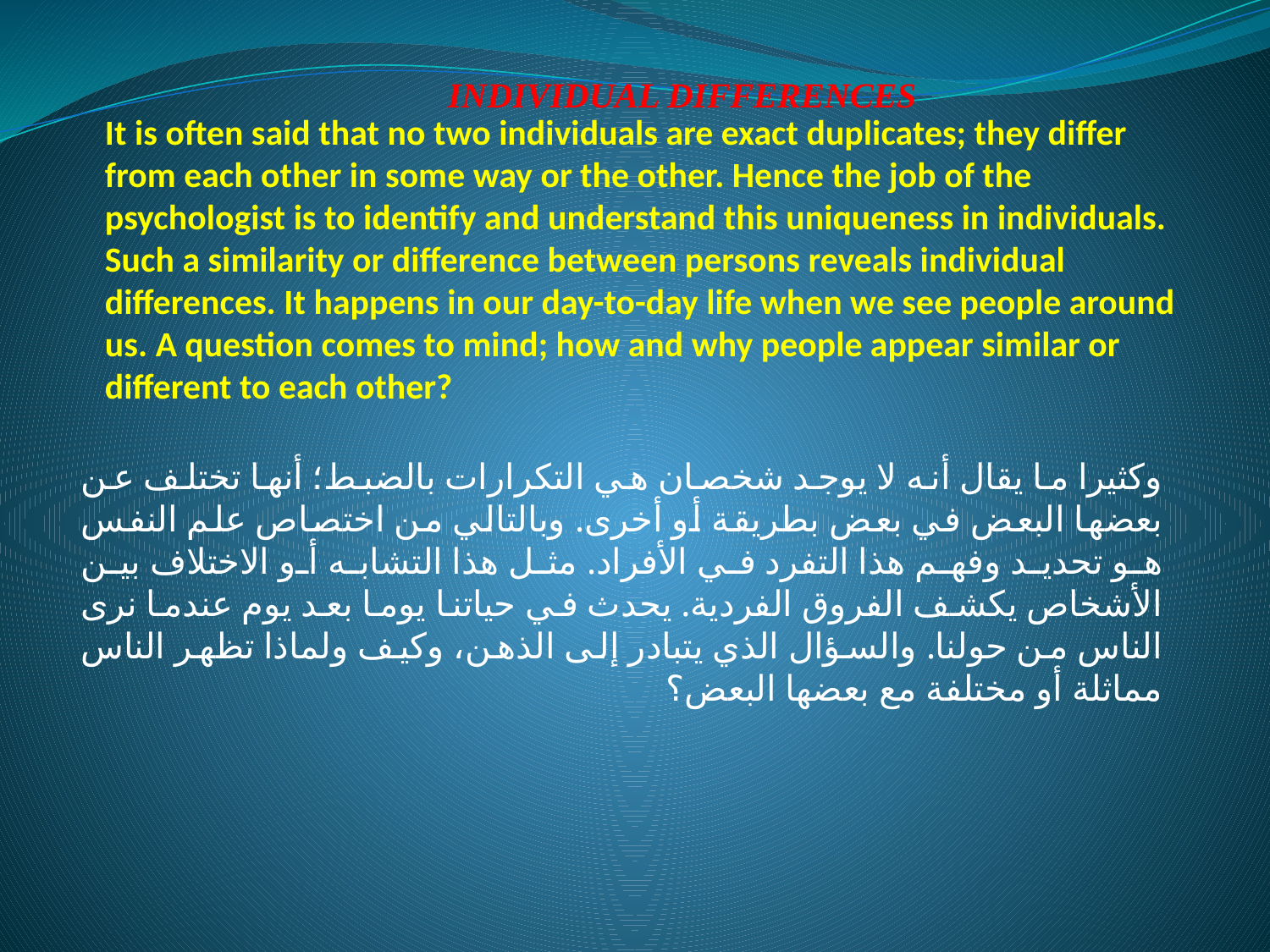

INDIVIDUAL DIFFERENCES
# It is often said that no two individuals are exact duplicates; they differ from each other in some way or the other. Hence the job of the psychologist is to identify and understand this uniqueness in individuals. Such a similarity or difference between persons reveals individual differences. It happens in our day-to-day life when we see people around us. A question comes to mind; how and why people appear similar or different to each other?
وكثيرا ما يقال أنه لا يوجد شخصان هي التكرارات بالضبط؛ أنها تختلف عن بعضها البعض في بعض بطريقة أو أخرى. وبالتالي من اختصاص علم النفس هو تحديد وفهم هذا التفرد في الأفراد. مثل هذا التشابه أو الاختلاف بين الأشخاص يكشف الفروق الفردية. يحدث في حياتنا يوما بعد يوم عندما نرى الناس من حولنا. والسؤال الذي يتبادر إلى الذهن، وكيف ولماذا تظهر الناس مماثلة أو مختلفة مع بعضها البعض؟